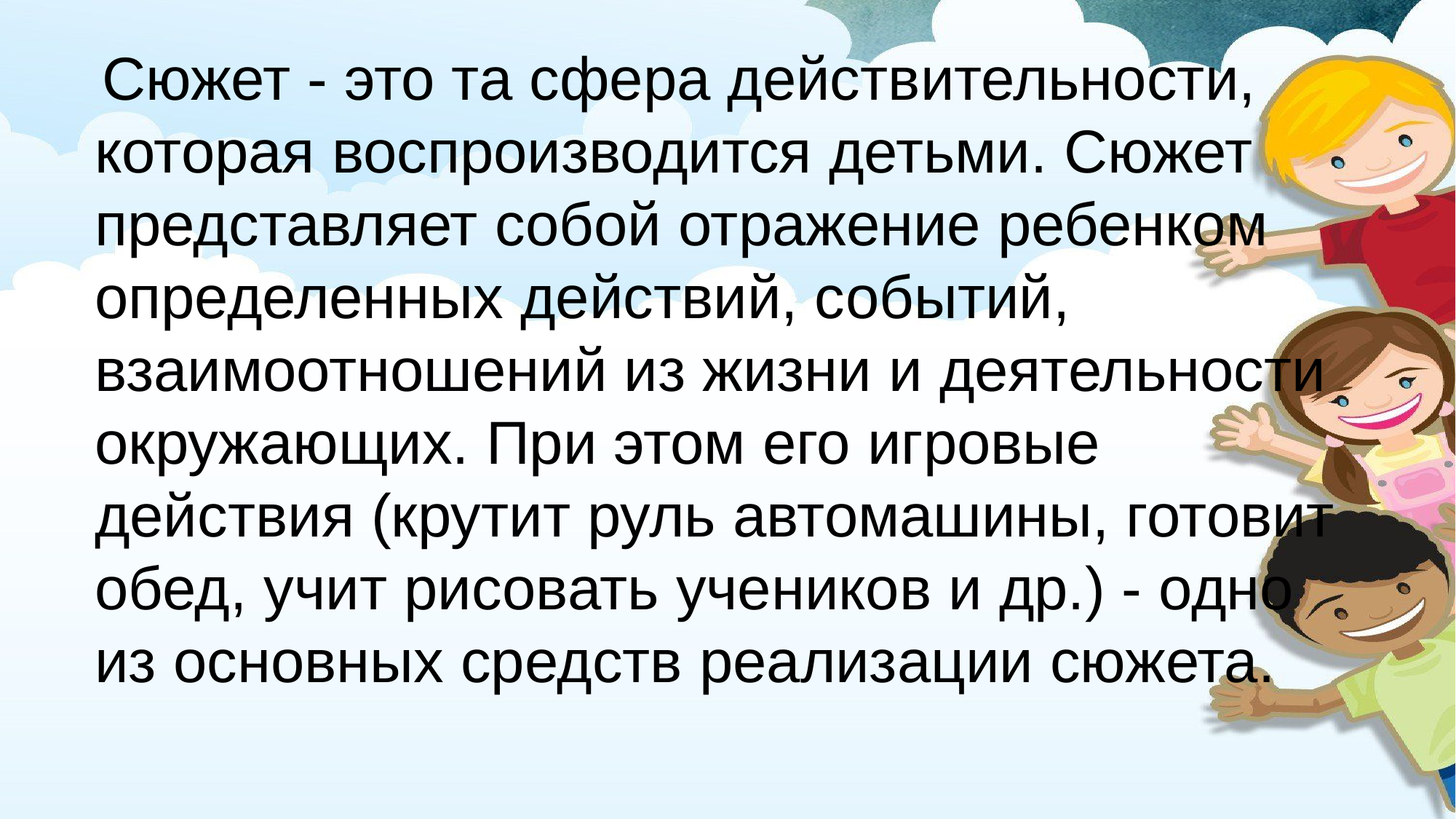

Сюжет - это та сфера действительности, которая воспроизводится детьми. Сюжет представляет собой отражение ребенком определенных действий, событий, взаимоотношений из жизни и деятельности окружающих. При этом его игровые действия (крутит руль автомашины, готовит обед, учит рисовать учеников и др.) - одно из основных средств реализации сюжета.